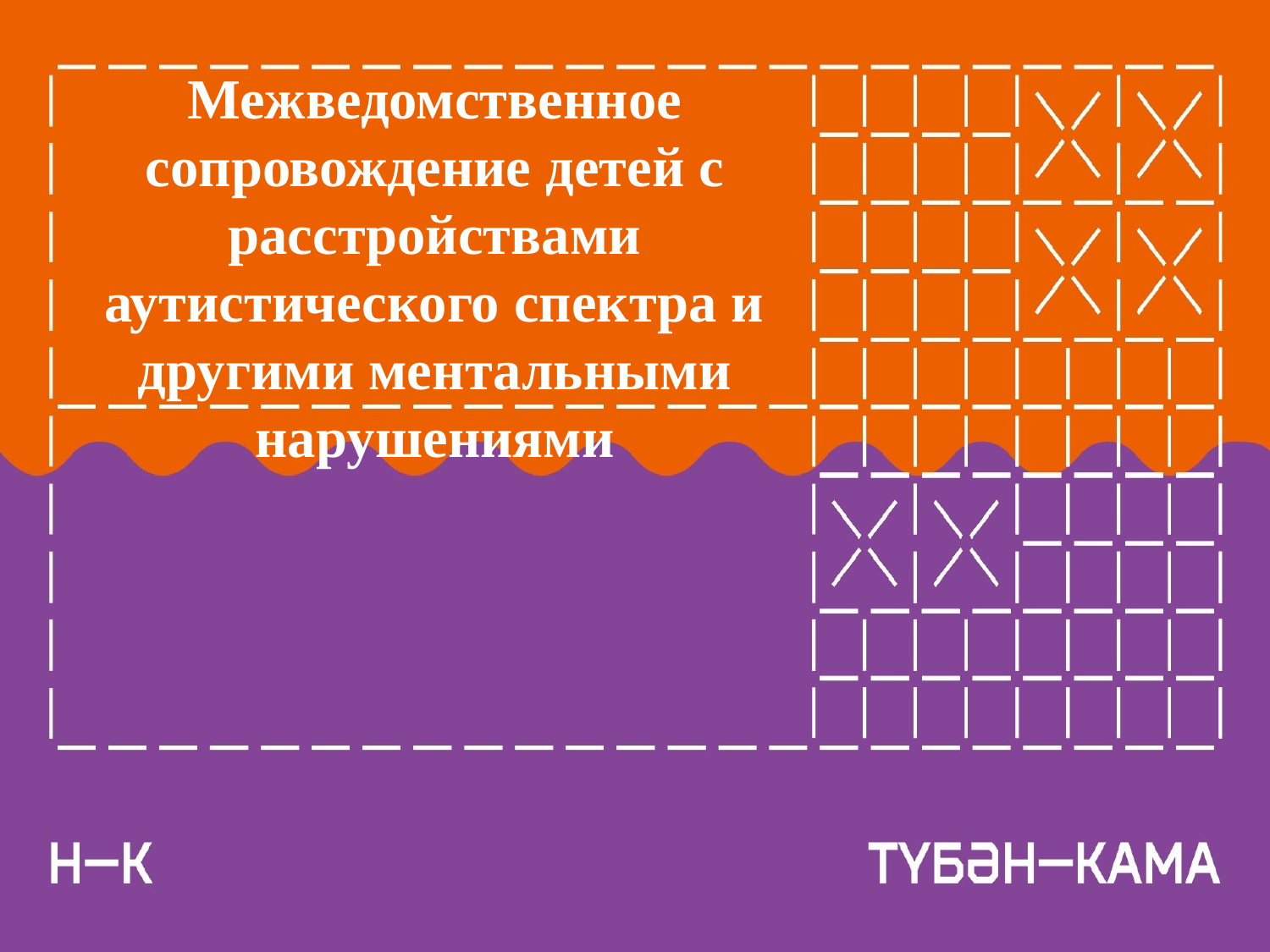

Межведомственное сопровождение детей с расстройствами аутистического спектра и другими ментальными нарушениями